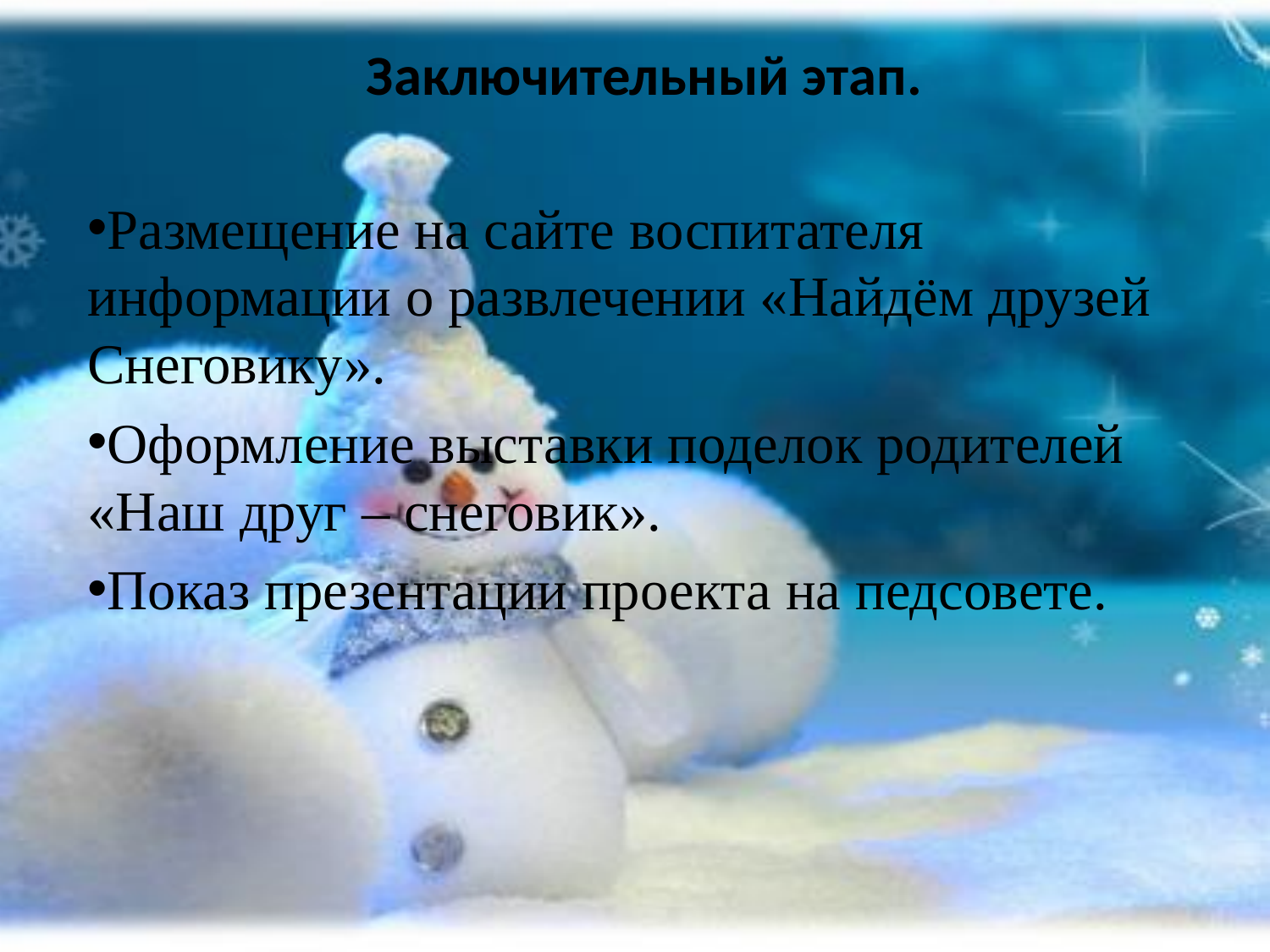

# Заключительный этап.
Размещение на сайте воспитателя информации о развлечении «Найдём друзей Снеговику».
Оформление выставки поделок родителей «Наш друг – снеговик».
Показ презентации проекта на педсовете.